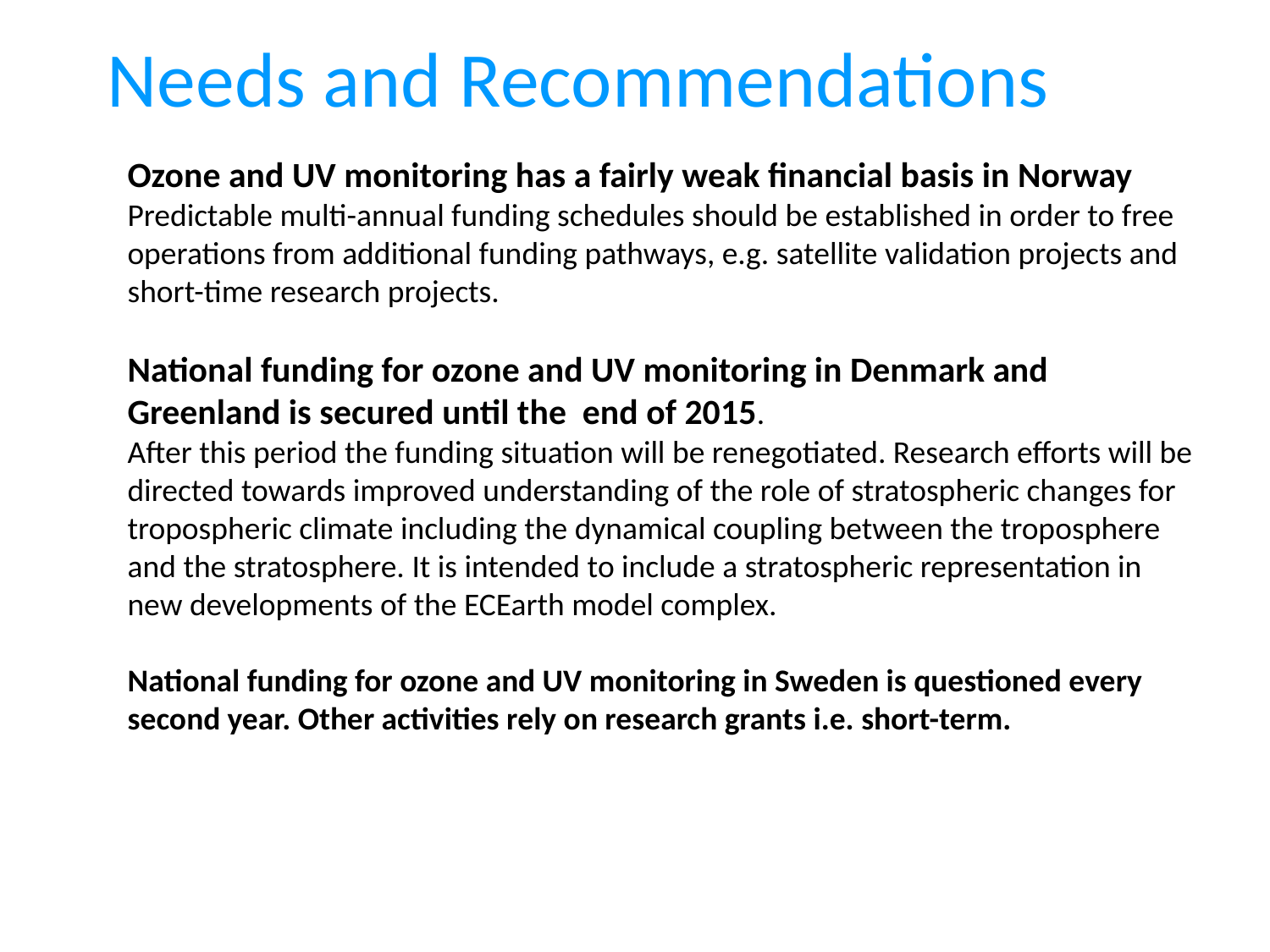

Needs and Recommendations

Ozone and UV monitoring has a fairly weak financial basis in Norway
Predictable multi-annual funding schedules should be established in order to free operations from additional funding pathways, e.g. satellite validation projects and short-time research projects.

National funding for ozone and UV monitoring in Denmark and Greenland is secured until the  end of 2015.
After this period the funding situation will be renegotiated. Research efforts will be directed towards improved understanding of the role of stratospheric changes for tropospheric climate including the dynamical coupling between the troposphere and the stratosphere. It is intended to include a stratospheric representation in new developments of the ECEarth model complex.

National funding for ozone and UV monitoring in Sweden is questioned every second year. Other activities rely on research grants i.e. short-term.